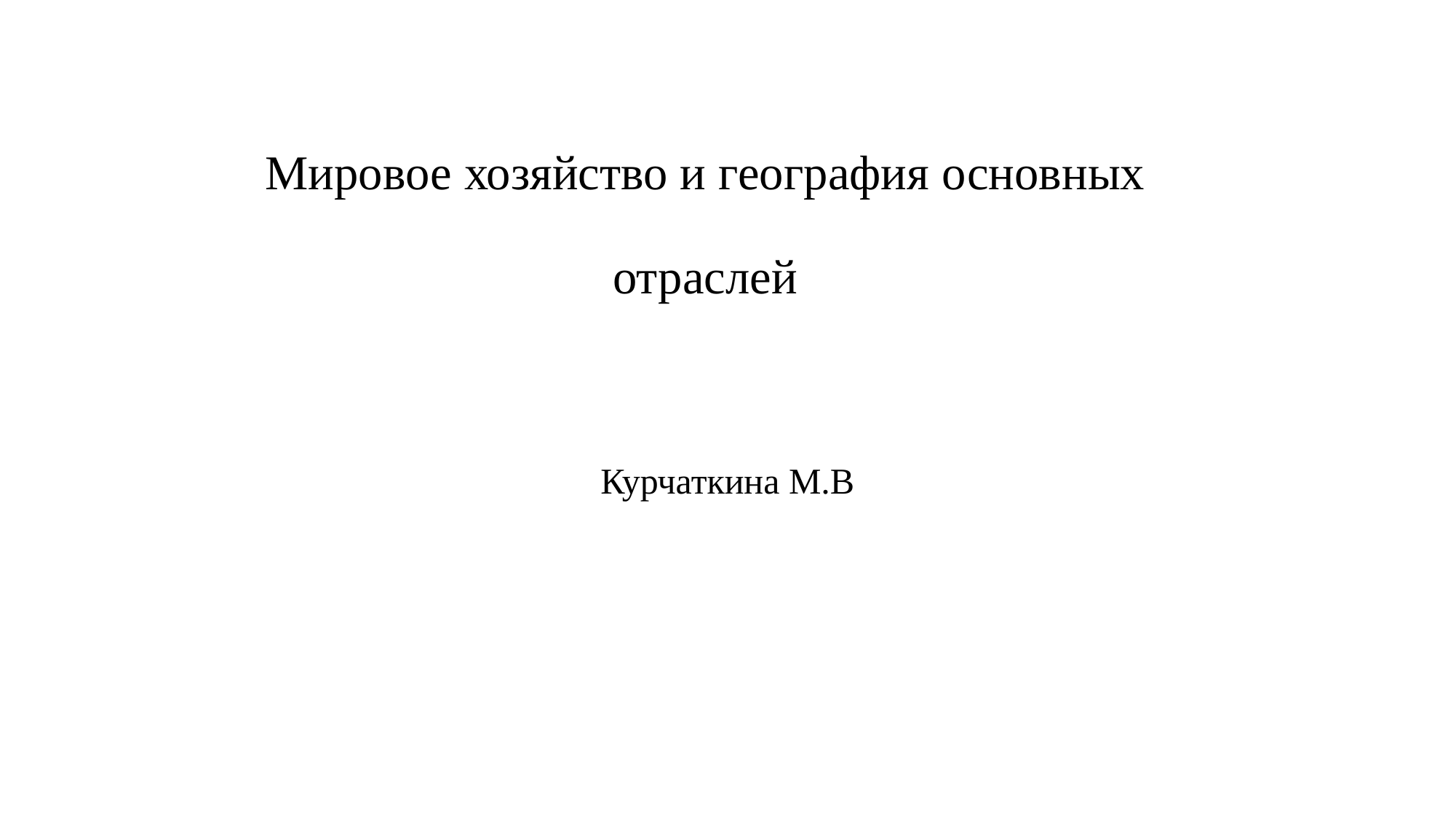

# Мировое хозяйство и география основных отраслей
Курчаткина М.В